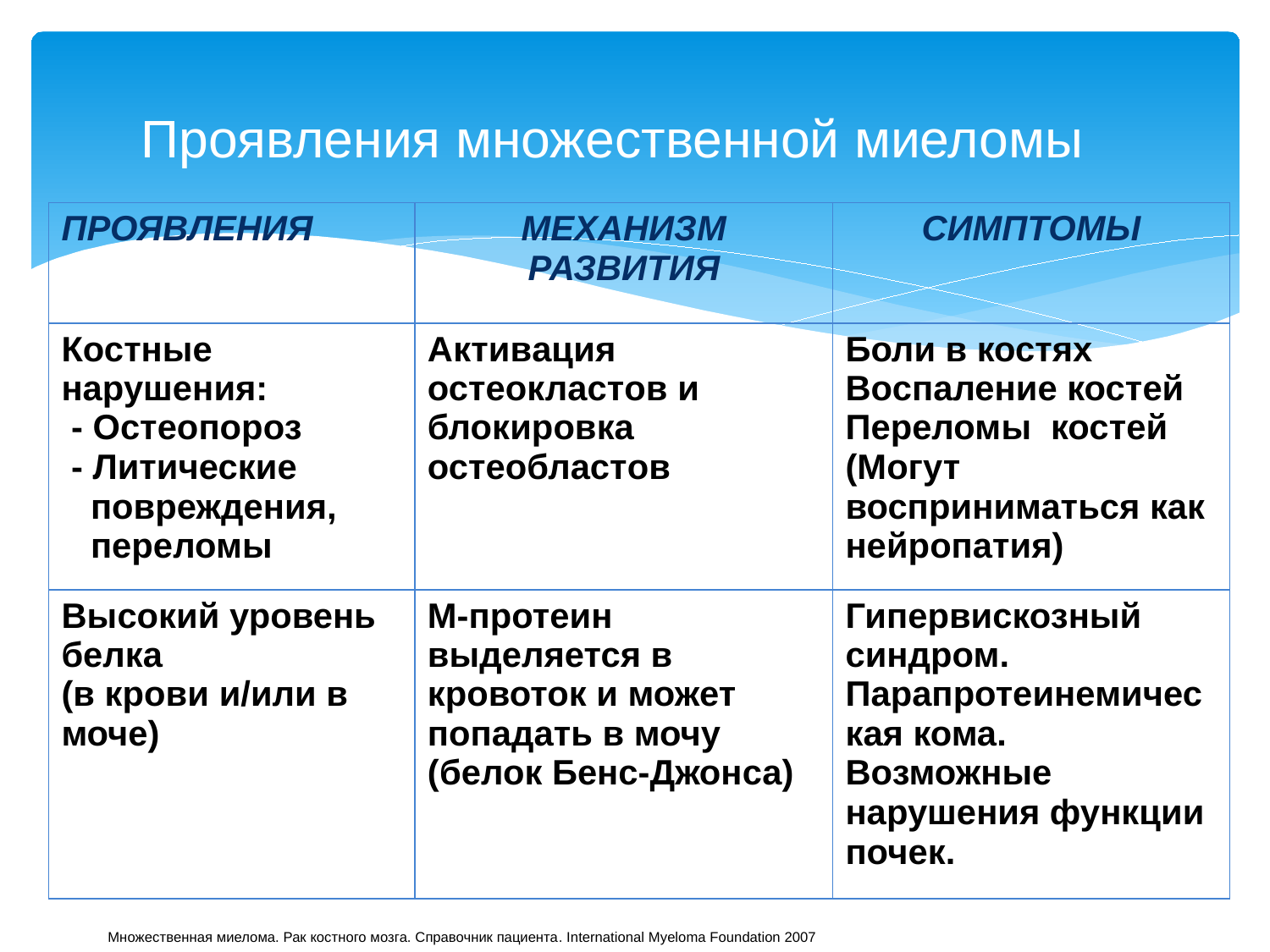

# Проявления множественной миеломы
| ПРОЯВЛЕНИЯ | МЕХАНИЗМ РАЗВИТИЯ | СИМПТОМЫ |
| --- | --- | --- |
| Костные нарушения: - Остеопороз - Литические повреждения, переломы | Активация остеокластов и блокировка остеобластов | Боли в костях Воспаление костей Переломы костей (Могут восприниматься как нейропатия) |
| Высокий уровень белка (в крови и/или в моче) | М-протеин выделяется в кровоток и может попадать в мочу (белок Бенс-Джонса) | Гипервискозный синдром. Парапротеинемическая кома. Возможные нарушения функции почек. |
Множественная миелома. Рак костного мозга. Справочник пациента. International Myeloma Foundation 2007